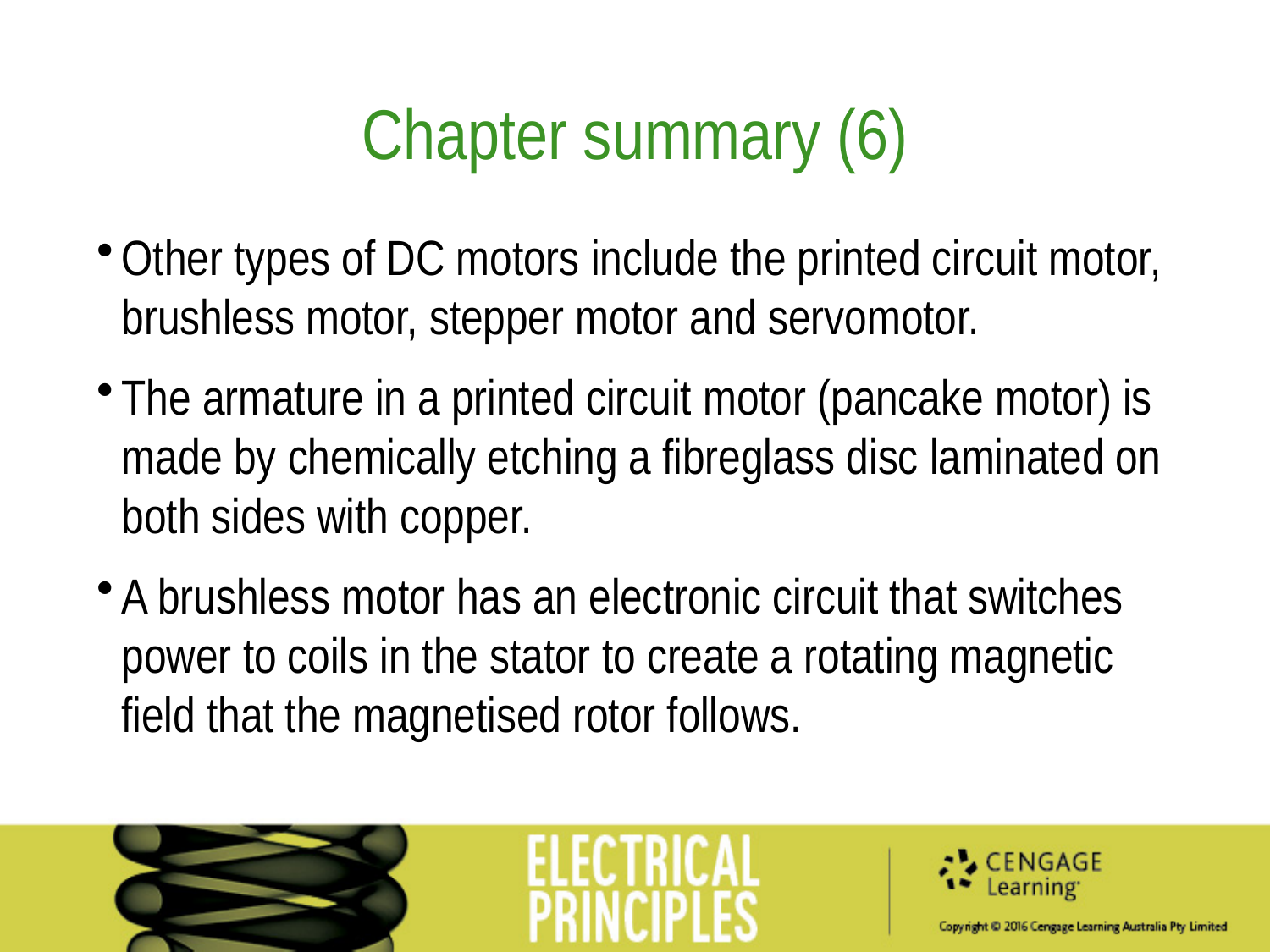

Chapter summary (6)

Other types of DC motors include the printed circuit motor, brushless motor, stepper motor and servomotor.
The armature in a printed circuit motor (pancake motor) is made by chemically etching a fibreglass disc laminated on both sides with copper.
A brushless motor has an electronic circuit that switches power to coils in the stator to create a rotating magnetic field that the magnetised rotor follows.